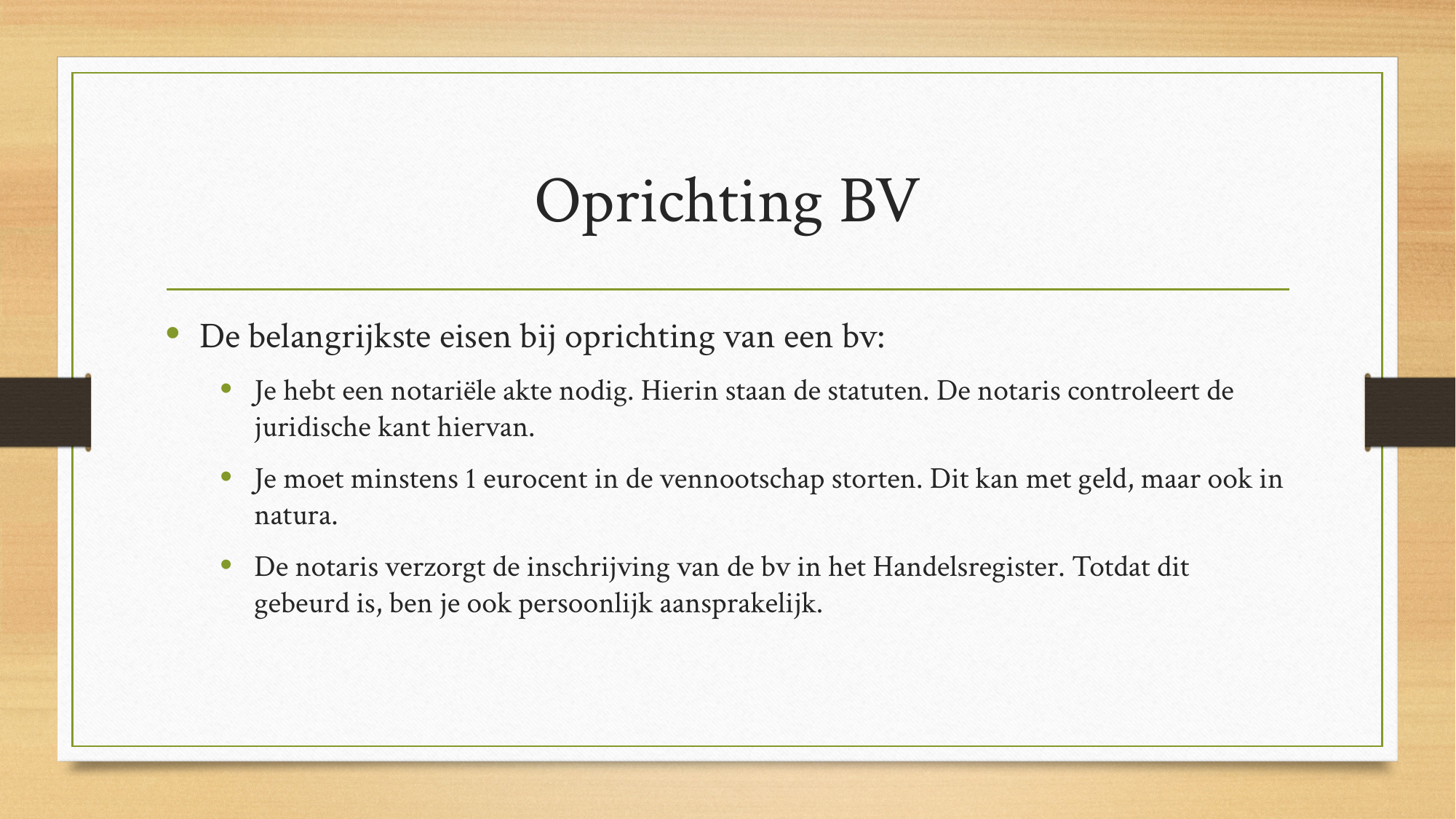

# Oprichting BV
De belangrijkste eisen bij oprichting van een bv:
Je hebt een notariële akte nodig. Hierin staan de statuten. De notaris controleert de juridische kant hiervan.
Je moet minstens 1 eurocent in de vennootschap storten. Dit kan met geld, maar ook in natura.
De notaris verzorgt de inschrijving van de bv in het Handelsregister. Totdat dit gebeurd is, ben je ook persoonlijk aansprakelijk.